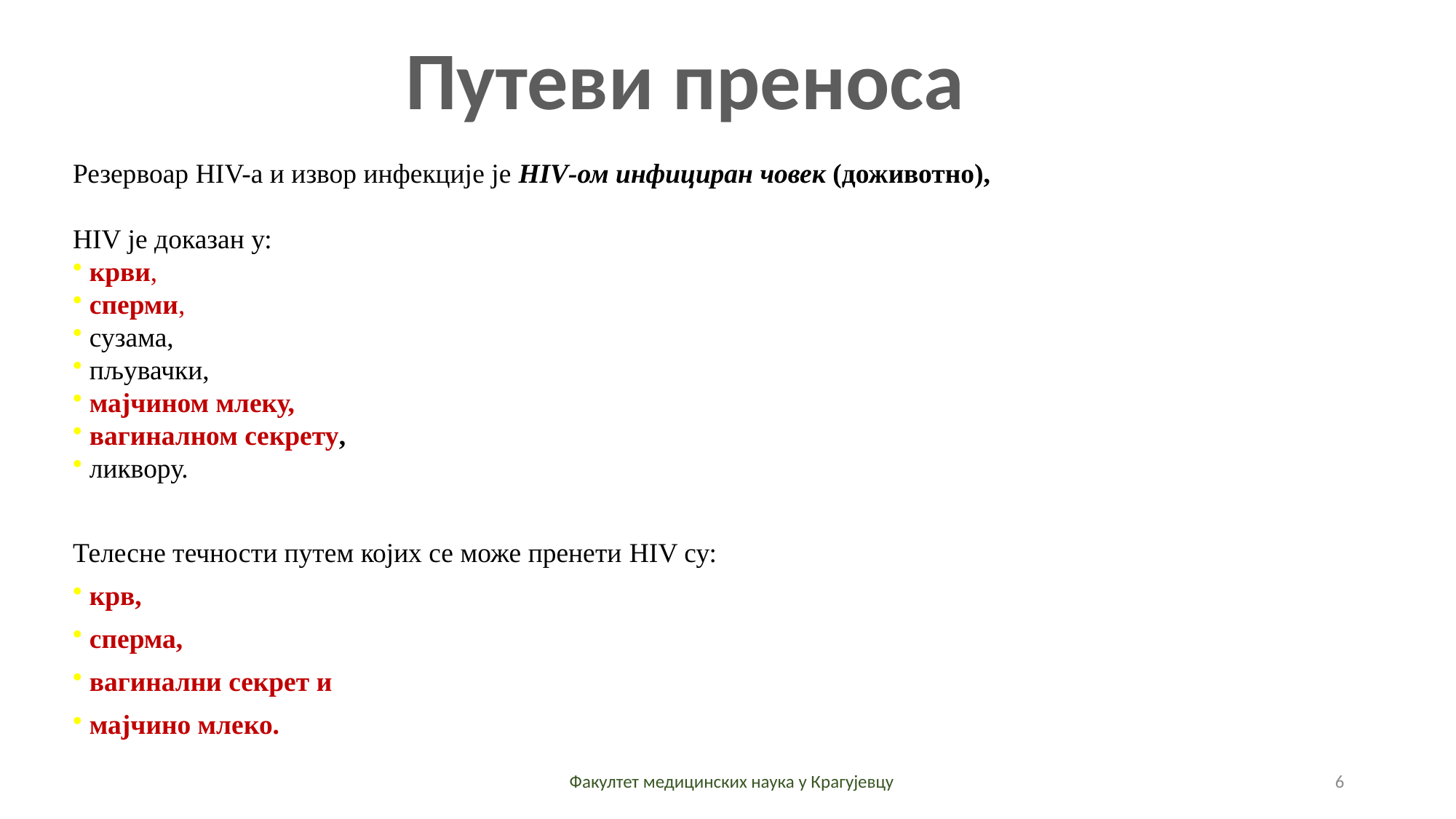

Путеви преноса
Резервоар HIV-а и извор инфекције је HIV-ом инфициран човек (доживотно),

HIV је доказан у:
 крви,
 сперми,
 сузама,
 пљувачки,
 мајчином млеку,
 вагиналном секрету,
 ликвору.
Телесне течности путем којих се може пренети HIV су:
 крв,
 сперма,
 вагинални секрет и
 мајчино млеко.
6
Факултет медицинских наука у Крагујевцу